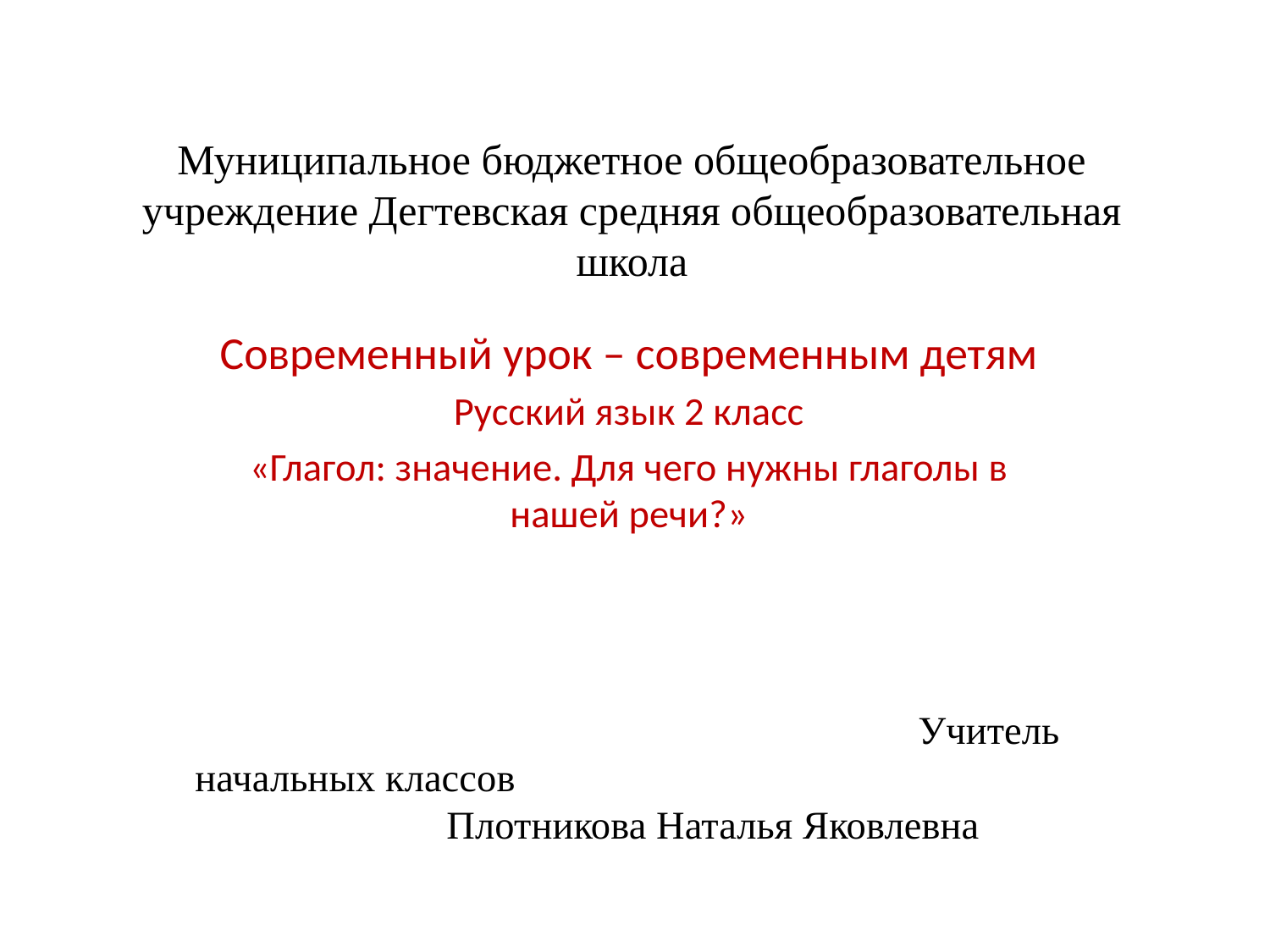

# Муниципальное бюджетное общеобразовательное учреждение Дегтевская средняя общеобразовательная школа
Современный урок – современным детям
Русский язык 2 класс
«Глагол: значение. Для чего нужны глаголы в нашей речи?»

                                                                    Учитель начальных классов                                                                         Плотникова Наталья Яковлевна